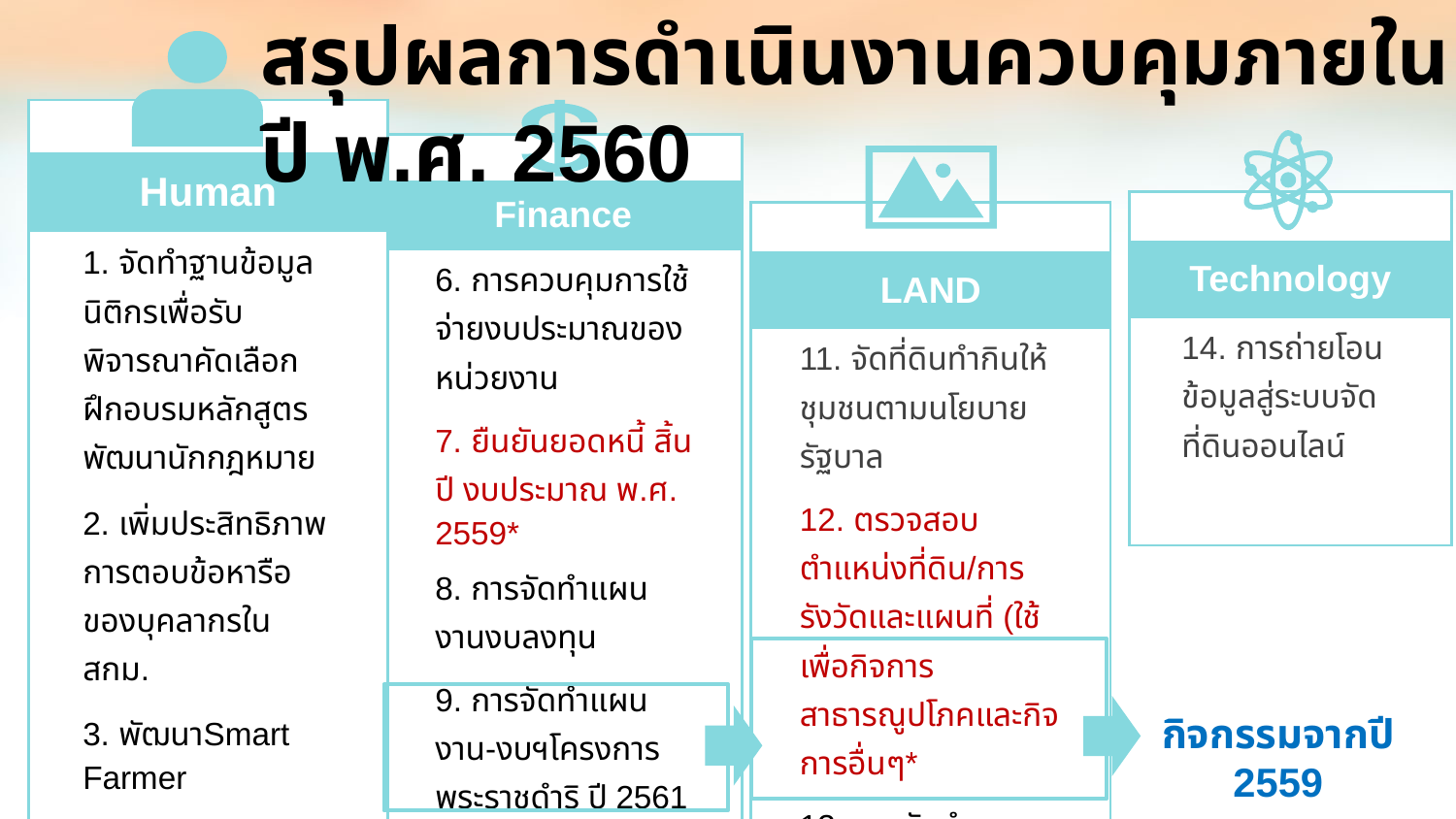

สรุปผลการดำเนินงานควบคุมภายใน ปี พ.ศ. 2560

|  |  |  |  |  |
| --- | --- | --- | --- | --- |
| Human |  |  |  |  |
|  | 1. จัดทำฐานข้อมูลนิติกรเพื่อรับพิจารณาคัดเลือกฝึกอบรมหลักสูตรพัฒนานักกฎหมาย |  |  |  |
|  | 2. เพิ่มประสิทธิภาพการตอบข้อหารือของบุคลากรใน สกม. |  |  |  |
|  | 3. พัฒนาSmart Farmer |  |  |  |
|  | 4. จัดวางระบบการควบคุมภายในของ ส.ป.ก. 5. การพัฒนางาน PMQA\* |  |  |  |
|  |  |  |  |  |

|  |  |  |  |  |
| --- | --- | --- | --- | --- |
| Finance |  |  |  |  |
|  | 6. การควบคุมการใช้จ่ายงบประมาณของหน่วยงาน |  |  |  |
|  | 7. ยืนยันยอดหนี้ สิ้นปี งบประมาณ พ.ศ. 2559\* |  |  |  |
|  | 8. การจัดทำแผนงานงบลงทุน |  |  |  |
|  | 9. การจัดทำแผนงาน-งบฯโครงการพระราชดำริ ปี 2561 10. การตรวจสอบด้านงานคลัง –บริหารพัสดุ-บริหารทั่วไป 1. การปฏิบัติตามข้อกำหนดและหลักเกณฑ์เกี่ยวกับการยืมเงินราชการและเงินทดรองราชการ |  |  |  |

|  |  |  |  |  |
| --- | --- | --- | --- | --- |
| Technology |  |  |  |  |
|  | 14. การถ่ายโอนข้อมูลสู่ระบบจัดที่ดินออนไลน์ |  |  |  |
|  |  |  |  |  |
|  |  |  |  |  |
| --- | --- | --- | --- | --- |
| LAND |  |  |  |  |
|  | 11. จัดที่ดินทำกินให้ชุมชนตามนโยบายรัฐบาล |  |  |  |
|  | 12. ตรวจสอบตำแหน่งที่ดิน/การรังวัดและแผนที่ (ใช้เพื่อกิจการสาธารณูปโภคและกิจการอื่นๆ\* |  |  |  |
|  | 13. การจัดทำรายงานการติดตามและประเมินผล 2. การปรับปรุงเพิ่มประสิทธิภาพในการเตรียมเอกสารหลักฐานเพื่อพิจารณาให้ใช้ที่ดินเพื่อกิจการสาธารณูปโภคและกิจการอื่นๆ |  |  |  |

กิจกรรมจากปี 2559